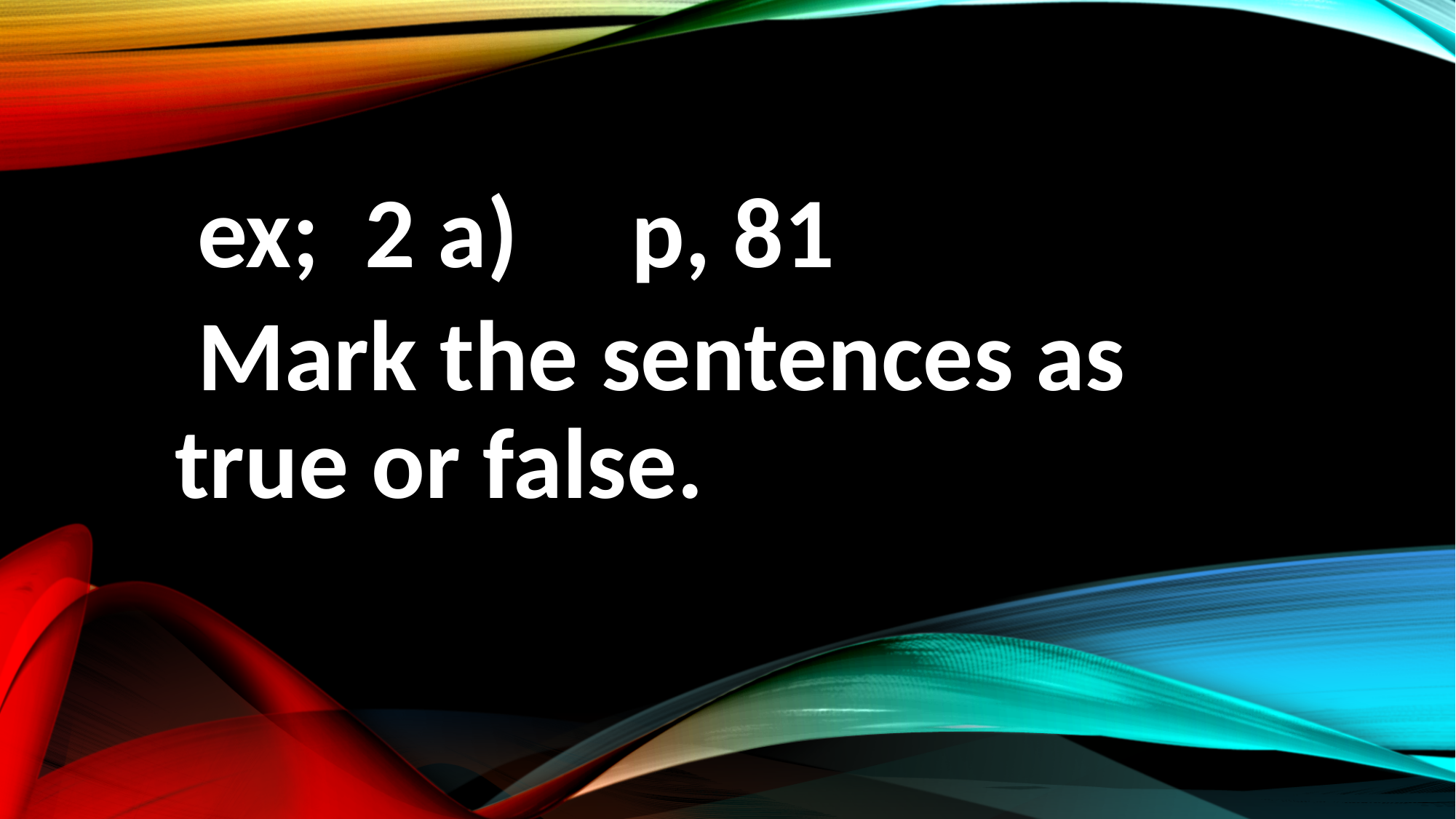

ex;  2 a)     p, 81
 Mark the sentences as true or false.
#